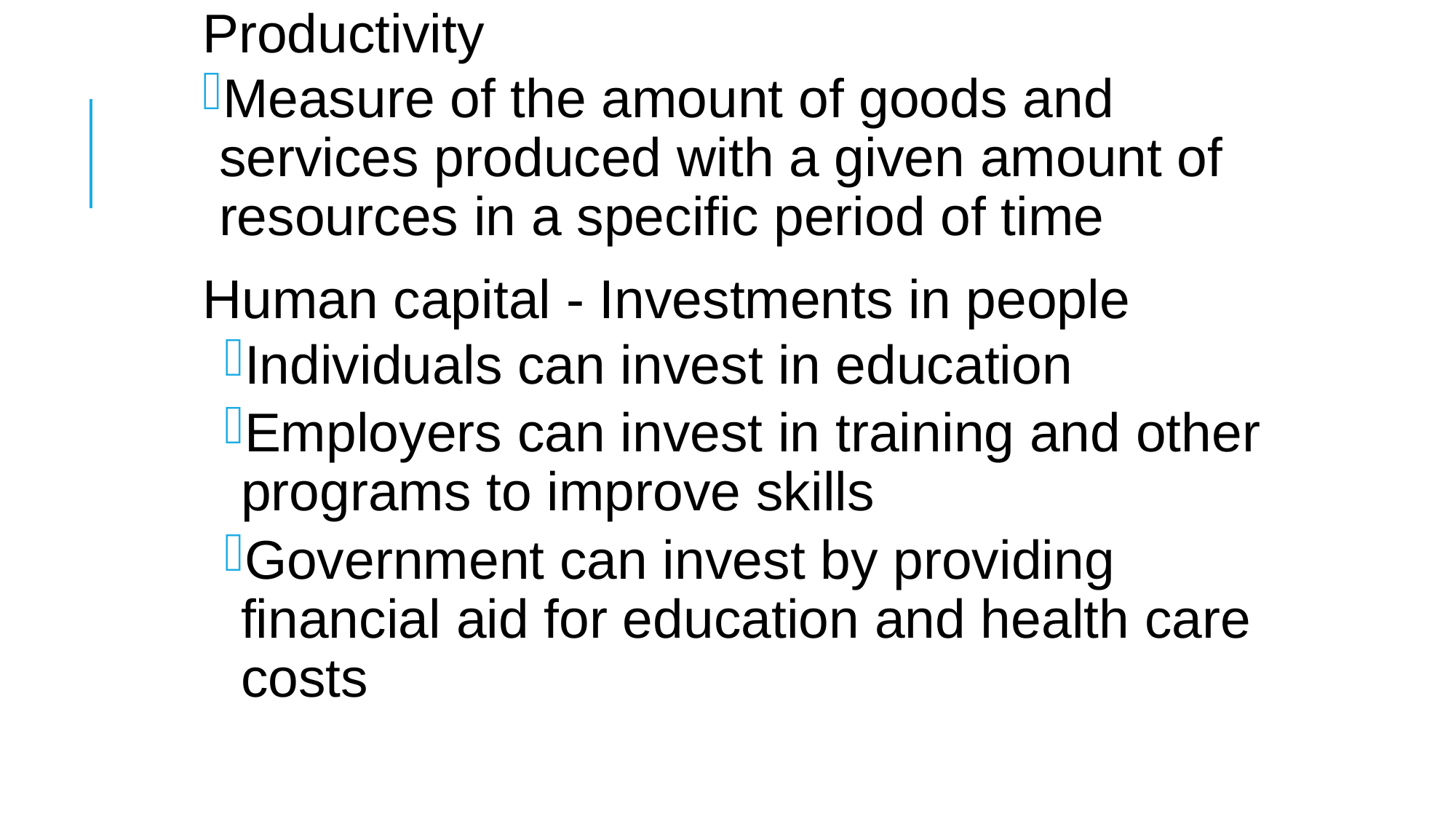

Productivity
Measure of the amount of goods and services produced with a given amount of resources in a specific period of time
Human capital - Investments in people
Individuals can invest in education
Employers can invest in training and other programs to improve skills
Government can invest by providing financial aid for education and health care costs